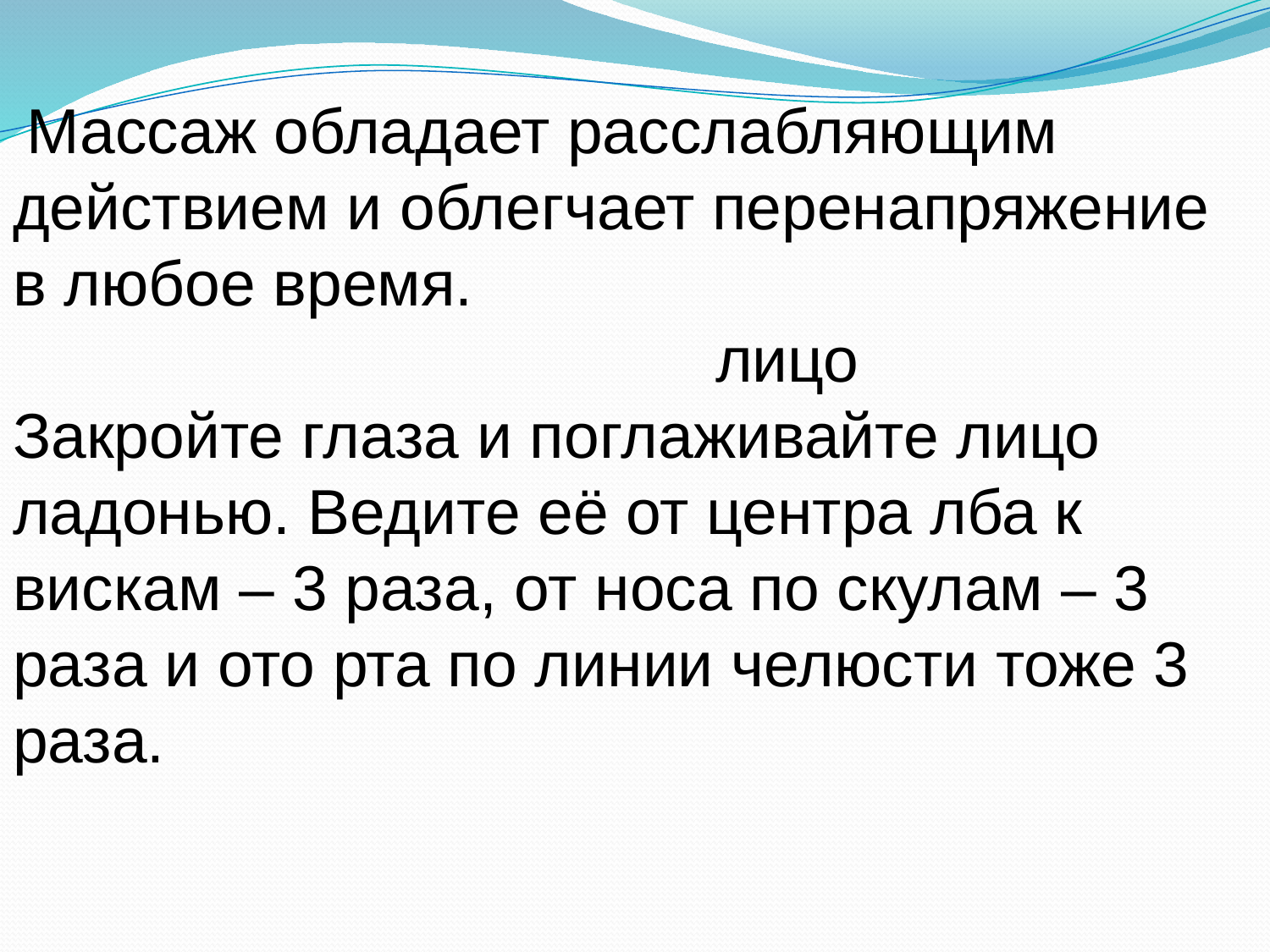

Массаж обладает расслабляющим действием и облегчает перенапряжение в любое время.
                                        лицо
Закройте глаза и поглаживайте лицо ладонью. Ведите её от центра лба к вискам – 3 раза, от носа по скулам – 3 раза и ото рта по линии челюсти тоже 3 раза.